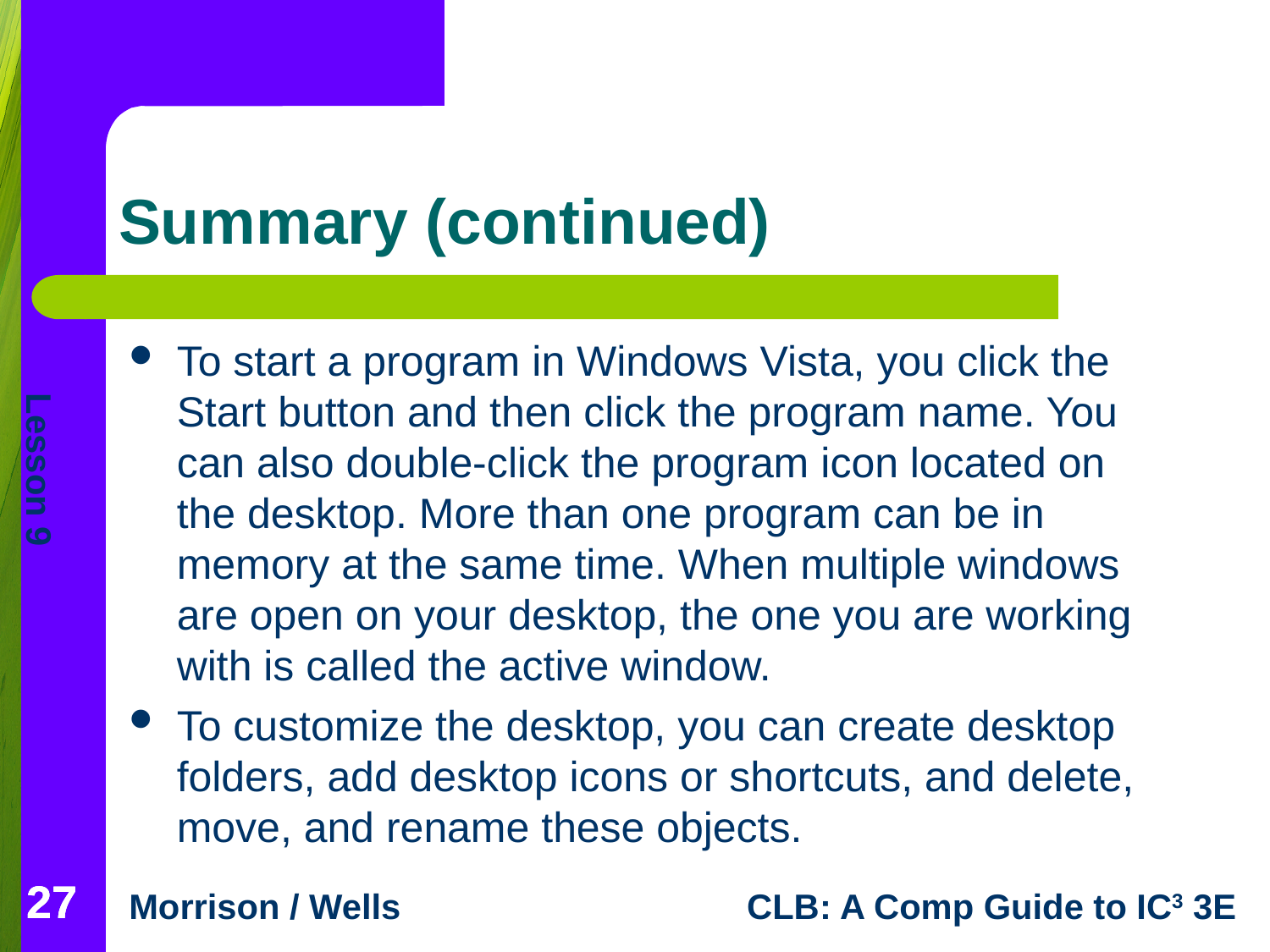

# Summary (continued)
To start a program in Windows Vista, you click the Start button and then click the program name. You can also double-click the program icon located on the desktop. More than one program can be in memory at the same time. When multiple windows are open on your desktop, the one you are working with is called the active window.
To customize the desktop, you can create desktop folders, add desktop icons or shortcuts, and delete, move, and rename these objects.
27
27
27